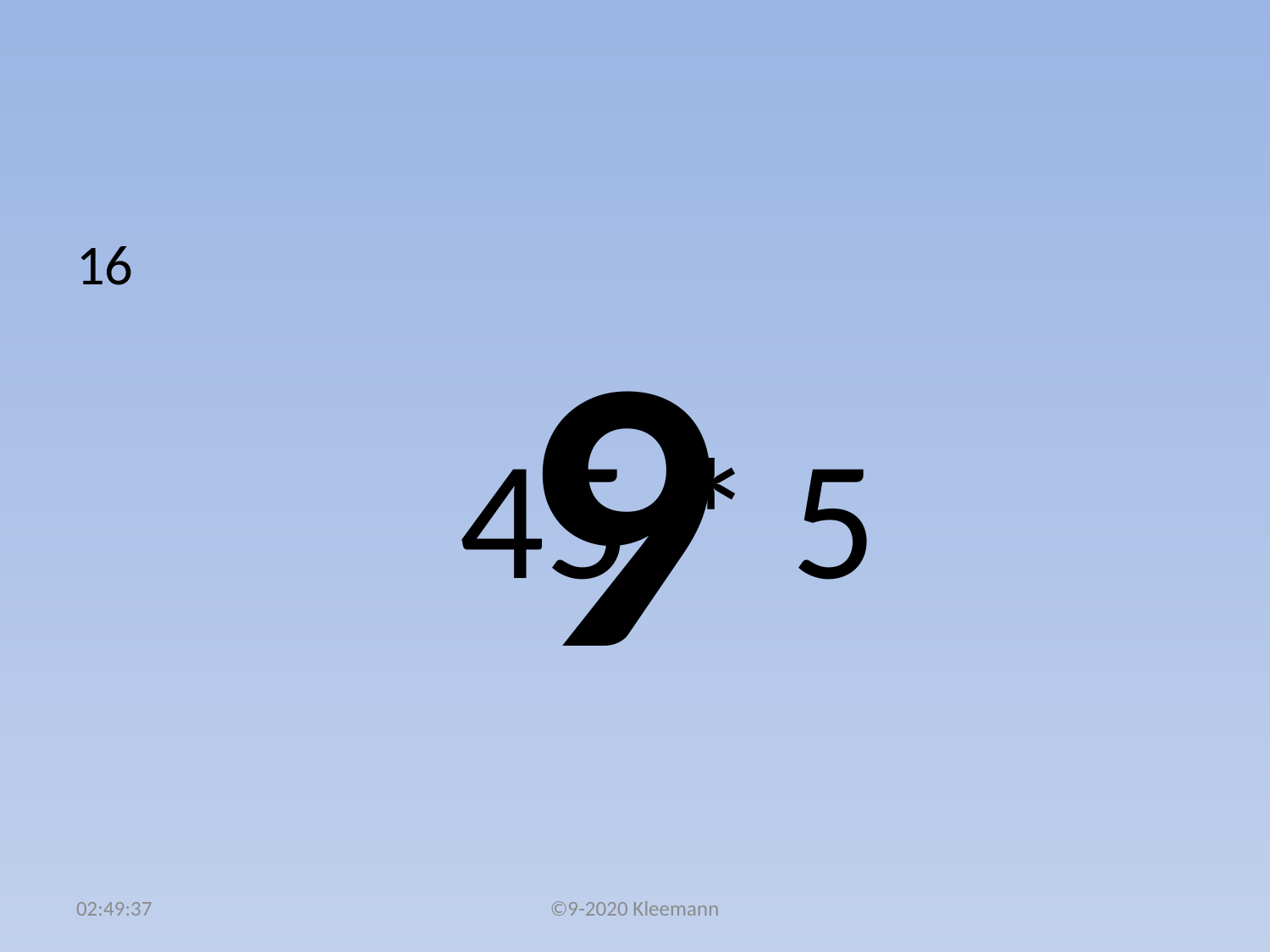

#
16

          45 * 5
9
02:49:37
©9-2020 Kleemann